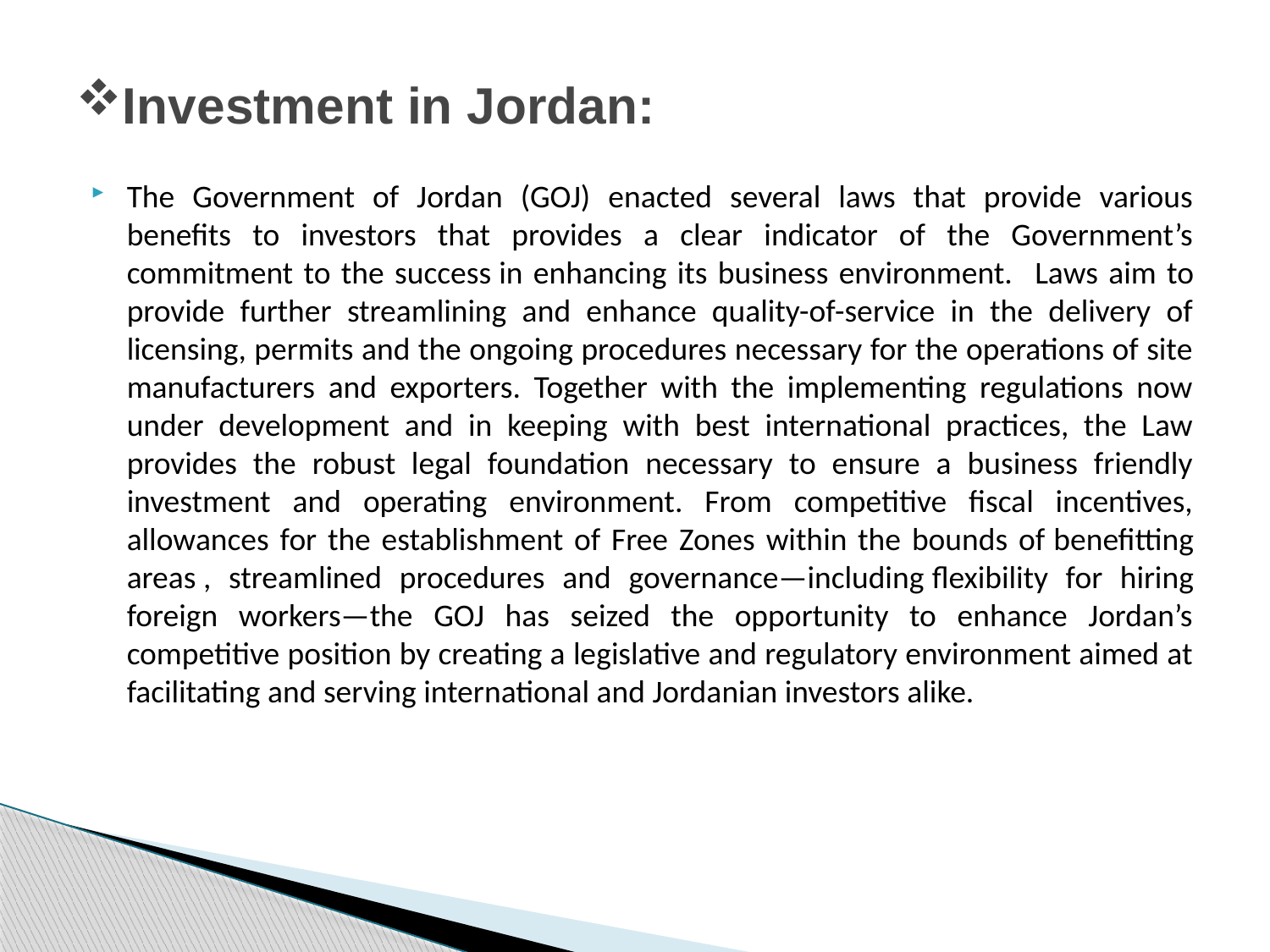

# Investment in Jordan:
The Government of Jordan (GOJ) enacted several laws that provide various benefits to investors that provides a clear indicator of the Government’s commitment to the success in enhancing its business environment.   Laws aim to provide further streamlining and enhance quality-of-service in the delivery of licensing, permits and the ongoing procedures necessary for the operations of site manufacturers and exporters. Together with the implementing regulations now under development and in keeping with best international practices, the Law provides the robust legal foundation necessary to ensure a business friendly investment and operating environment. From competitive fiscal incentives, allowances for the establishment of Free Zones within the bounds of benefitting areas , streamlined procedures and governance—including flexibility for hiring foreign workers—the GOJ has seized the opportunity to enhance Jordan’s competitive position by creating a legislative and regulatory environment aimed at facilitating and serving international and Jordanian investors alike.